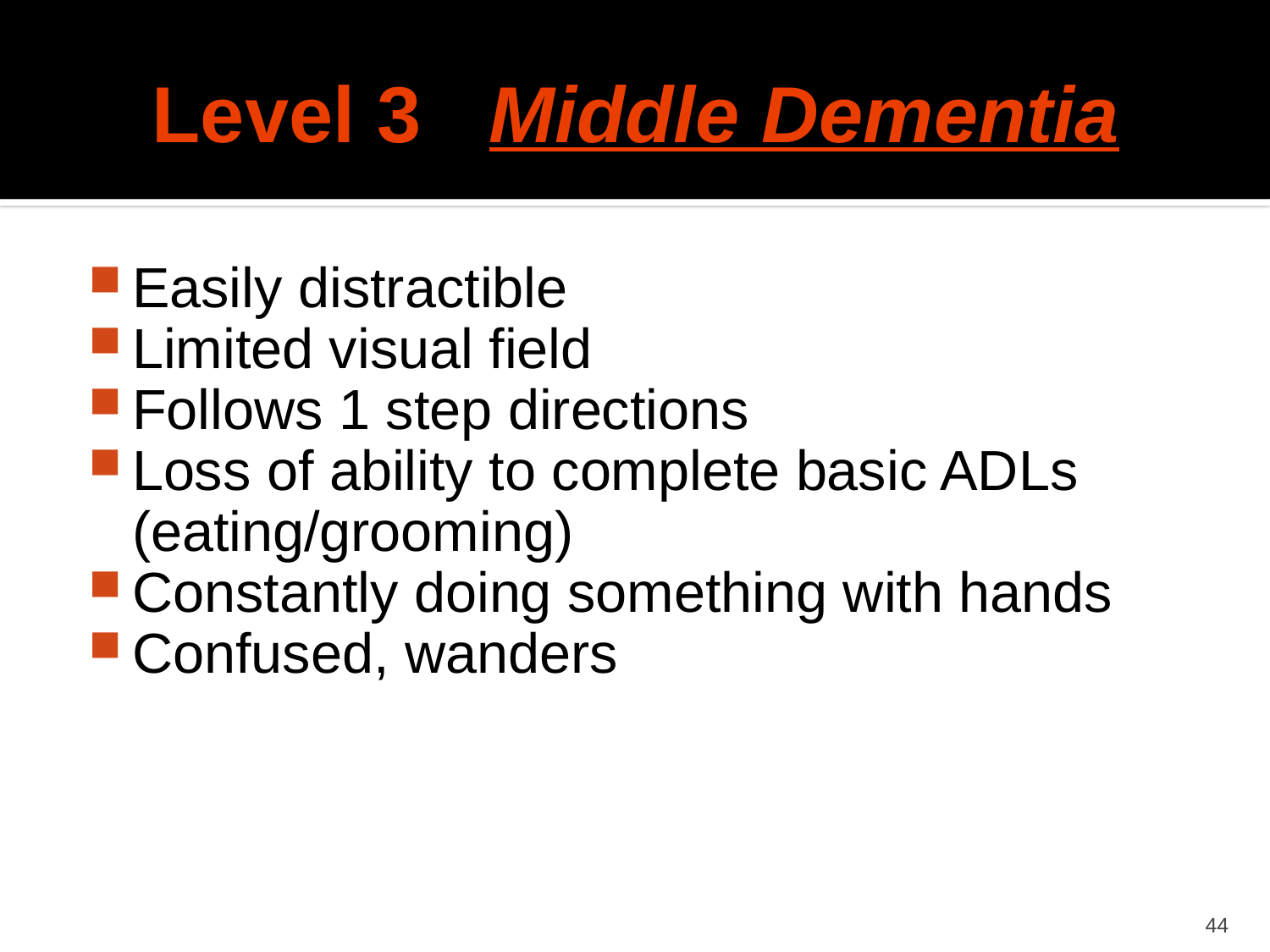

# Level 3 	Middle Dementia
Easily distractible
Limited visual field
Follows 1 step directions
Loss of ability to complete basic ADLs (eating/grooming)
Constantly doing something with hands
Confused, wanders
44